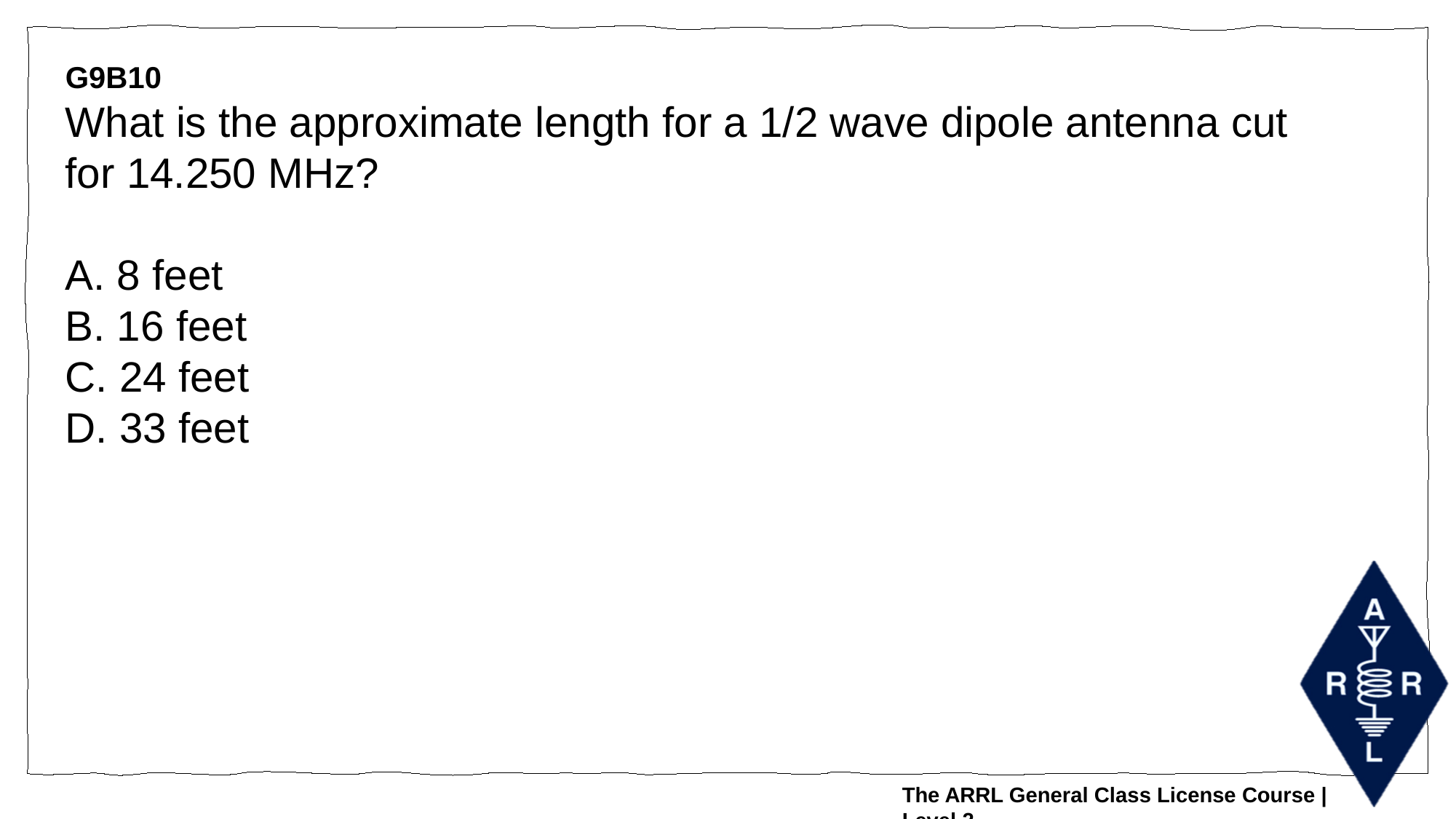

G9B10
What is the approximate length for a 1/2 wave dipole antenna cut for 14.250 MHz?

A. 8 feet
B. 16 feet
C. 24 feet
D. 33 feet